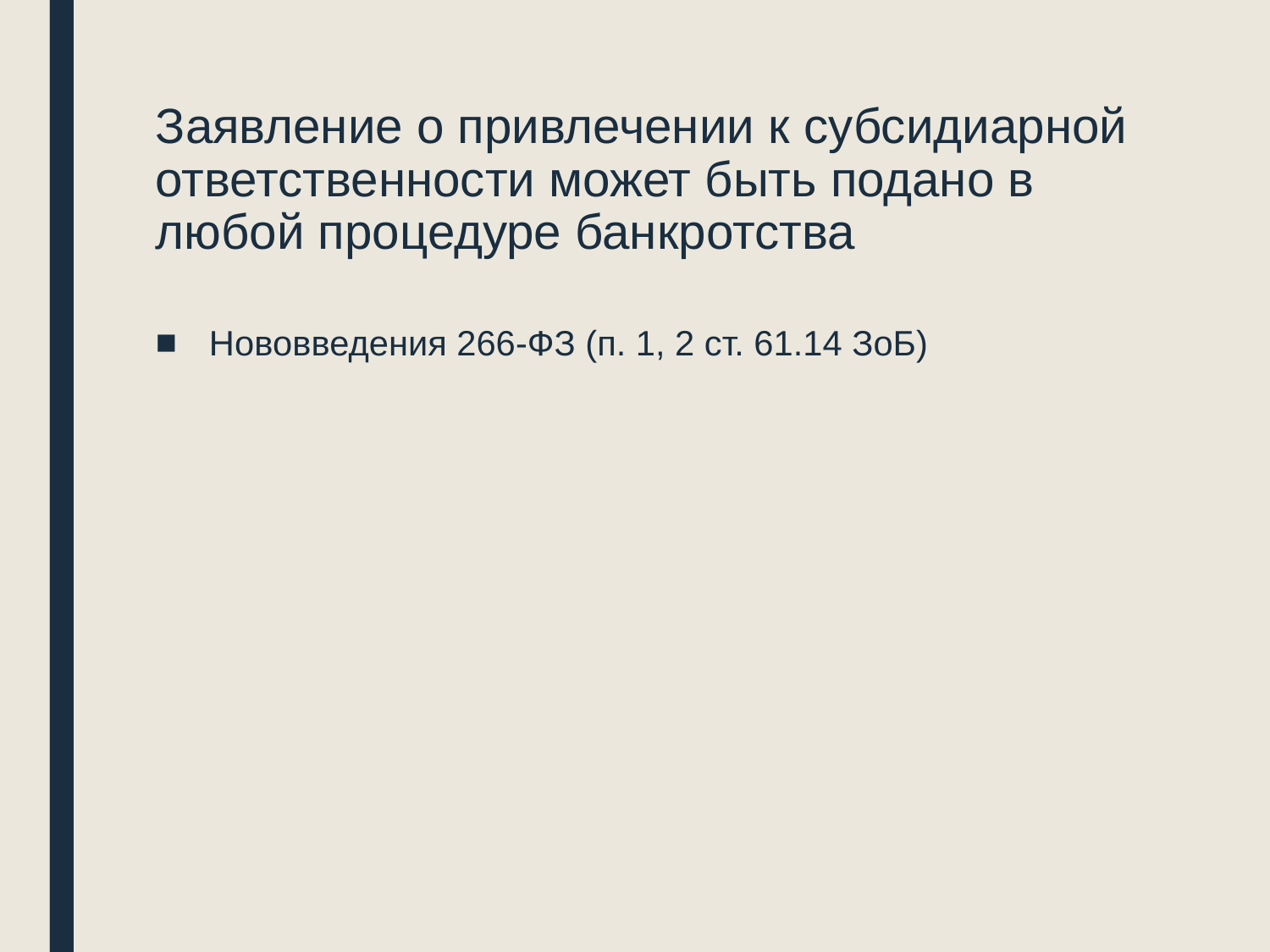

# Заявление о привлечении к субсидиарной ответственности может быть подано в любой процедуре банкротства
Нововведения 266-ФЗ (п. 1, 2 ст. 61.14 ЗоБ)